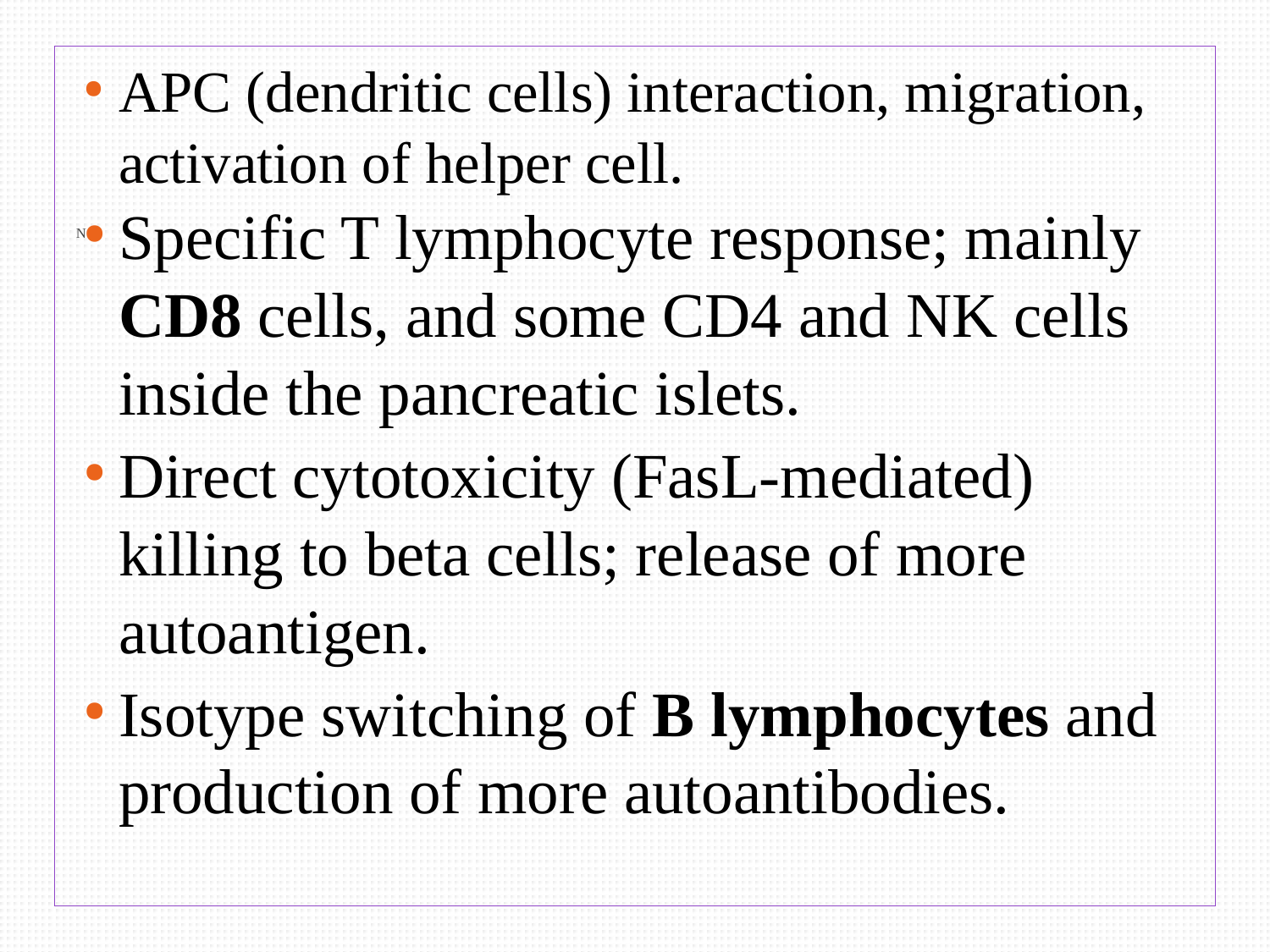

APC (dendritic cells) interaction, migration, activation of helper cell.
Specific T lymphocyte response; mainly CD8 cells, and some CD4 and NK cells inside the pancreatic islets.
Direct cytotoxicity (FasL-mediated) killing to beta cells; release of more autoantigen.
Isotype switching of B lymphocytes and production of more autoantibodies.

# N